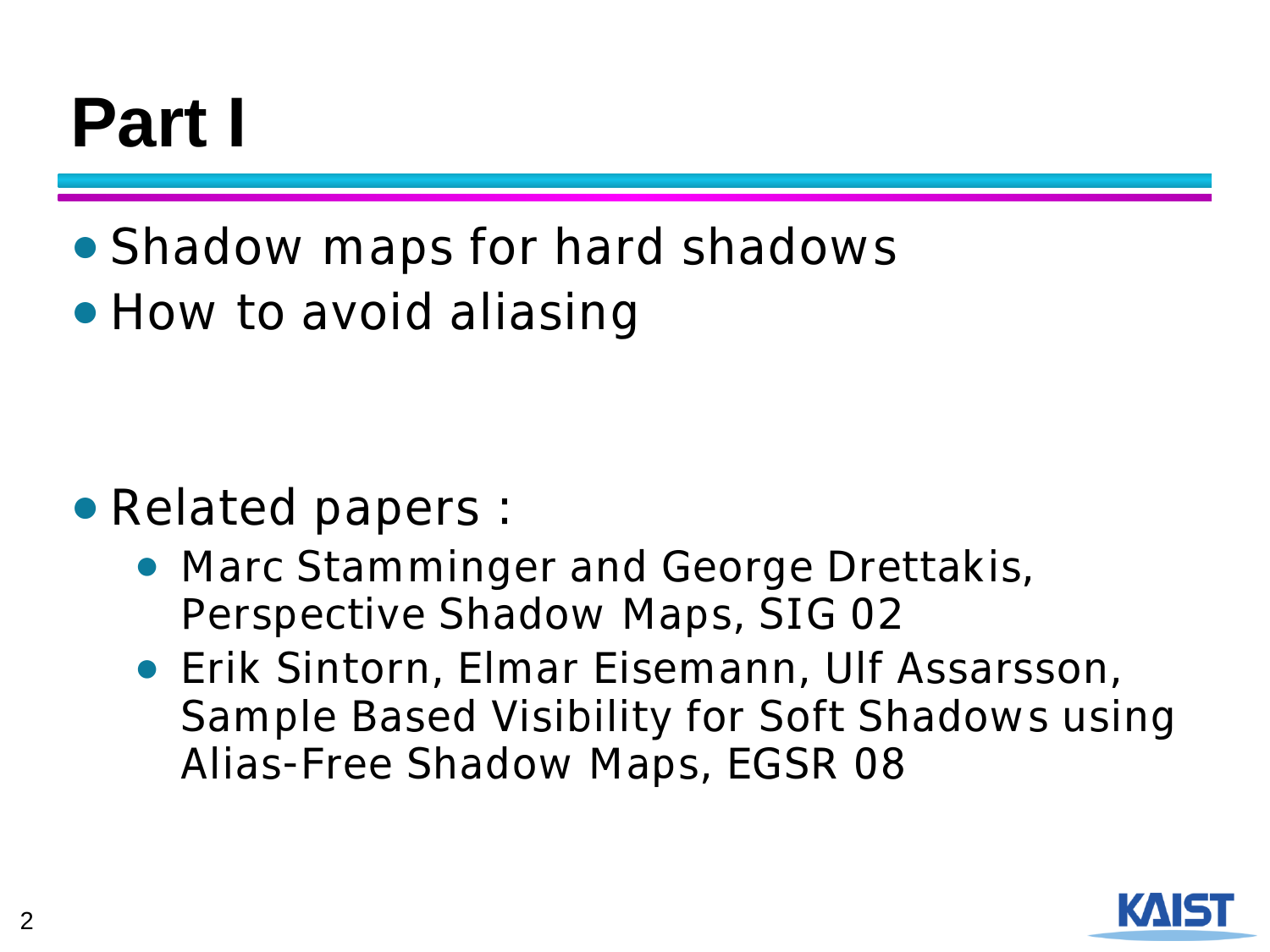

# Part I
Shadow maps for hard shadows
How to avoid aliasing

Related papers :
Marc Stamminger and George Drettakis, Perspective Shadow Maps, SIG 02
Erik Sintorn, Elmar Eisemann, Ulf Assarsson, Sample Based Visibility for Soft Shadows using Alias-Free Shadow Maps, EGSR 08